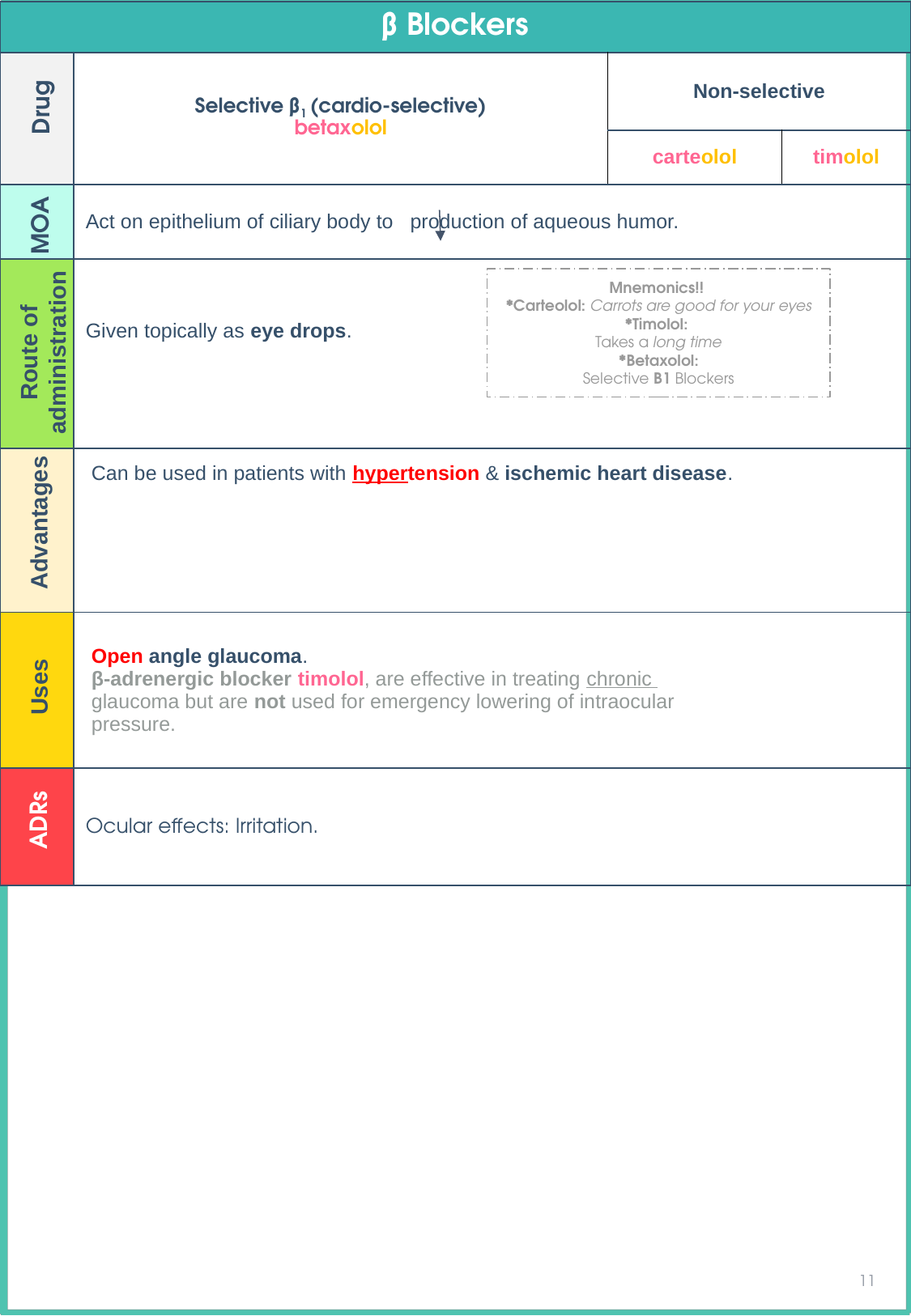

| β Blockers |  |  |  |  |  |
| --- | --- | --- | --- | --- | --- |
|  | Selective β1 (cardio-selective) betaxolol |  | Non-selective |  |  |
|  |  |  | carteolol | timolol |  |
|  | Act on epithelium of ciliary body to production of aqueous humor. |  |  |  |  |
|  | Given topically as eye drops. |  |  |  |  |
|  | Can be used in patients with hypertension & ischemic heart disease. |  |  |  |  |
|  | Open angle glaucoma. β-adrenergic blocker timolol, are effective in treating chronic glaucoma but are not used for emergency lowering of intraocular pressure. |  |  |  |  |
|  | Ocular effects: Irritation. |  |  |  |  |
Drug
MOA

Mnemonics!!
*Carteolol: Carrots are good for your eyes
*Timolol:
Takes a long time
*Betaxolol:
Selective B1 Blockers
Route of administration

Advantages

Uses
ADRs
11